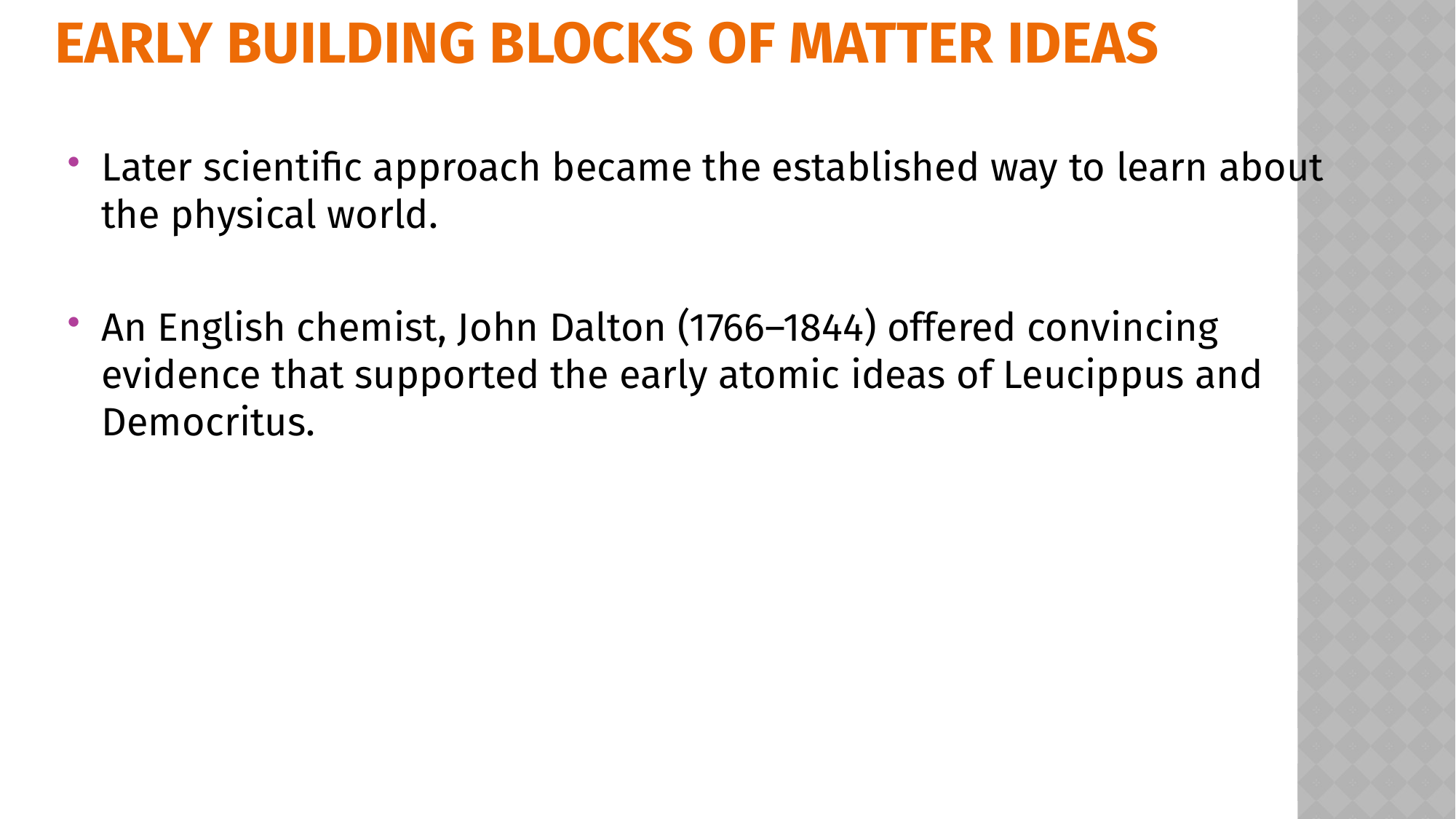

# Early Building Blocks of Matter Ideas
Later scientific approach became the established way to learn about the physical world.

An English chemist, John Dalton (1766–1844) offered convincing evidence that supported the early atomic ideas of Leucippus and Democritus.